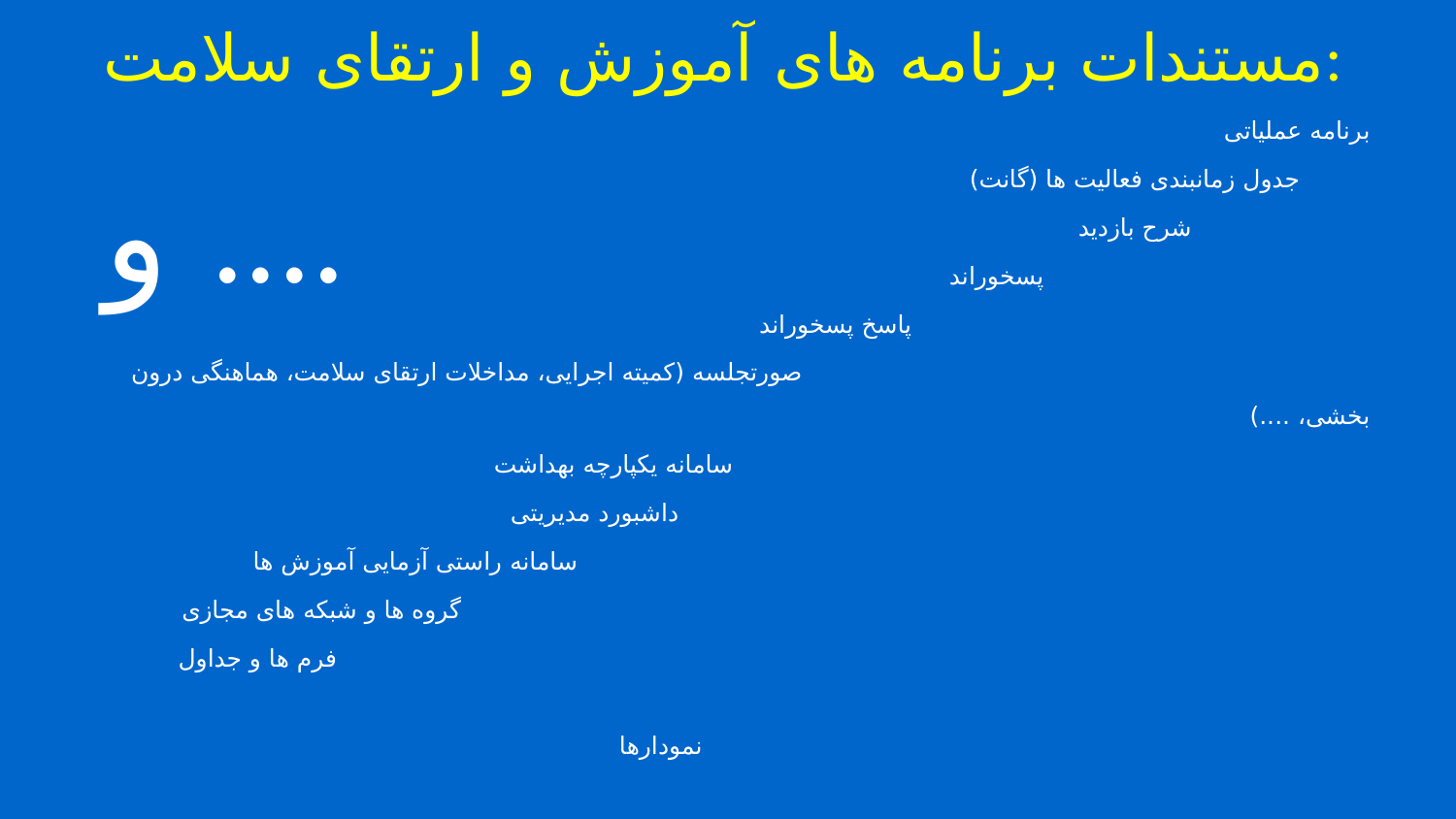

مستندات برنامه های آموزش و ارتقای سلامت:
برنامه عملیاتی
         جدول زمانبندی فعالیت ها (گانت)
                       شرح بازدید
                                          پسخوراند
                                                           پاسخ پسخوراند
                                                                         صورتجلسه (کمیته اجرایی، مداخلات ارتقای سلامت، هماهنگی درون بخشی، ....)
                                                                                  سامانه یکپارچه بهداشت
                                                                                         داشبورد مدیریتی
                                                                                                      سامانه راستی آزمایی آموزش ها
                                                                                                                     گروه ها و شبکه های مجازی
                                                                                                                                     فرم ها و جداول                                                                                                                                                                                                      					           نمودارها
                                                                                                                                                                                 برنامه زمانبندی آموزش های گروهی
 و ....